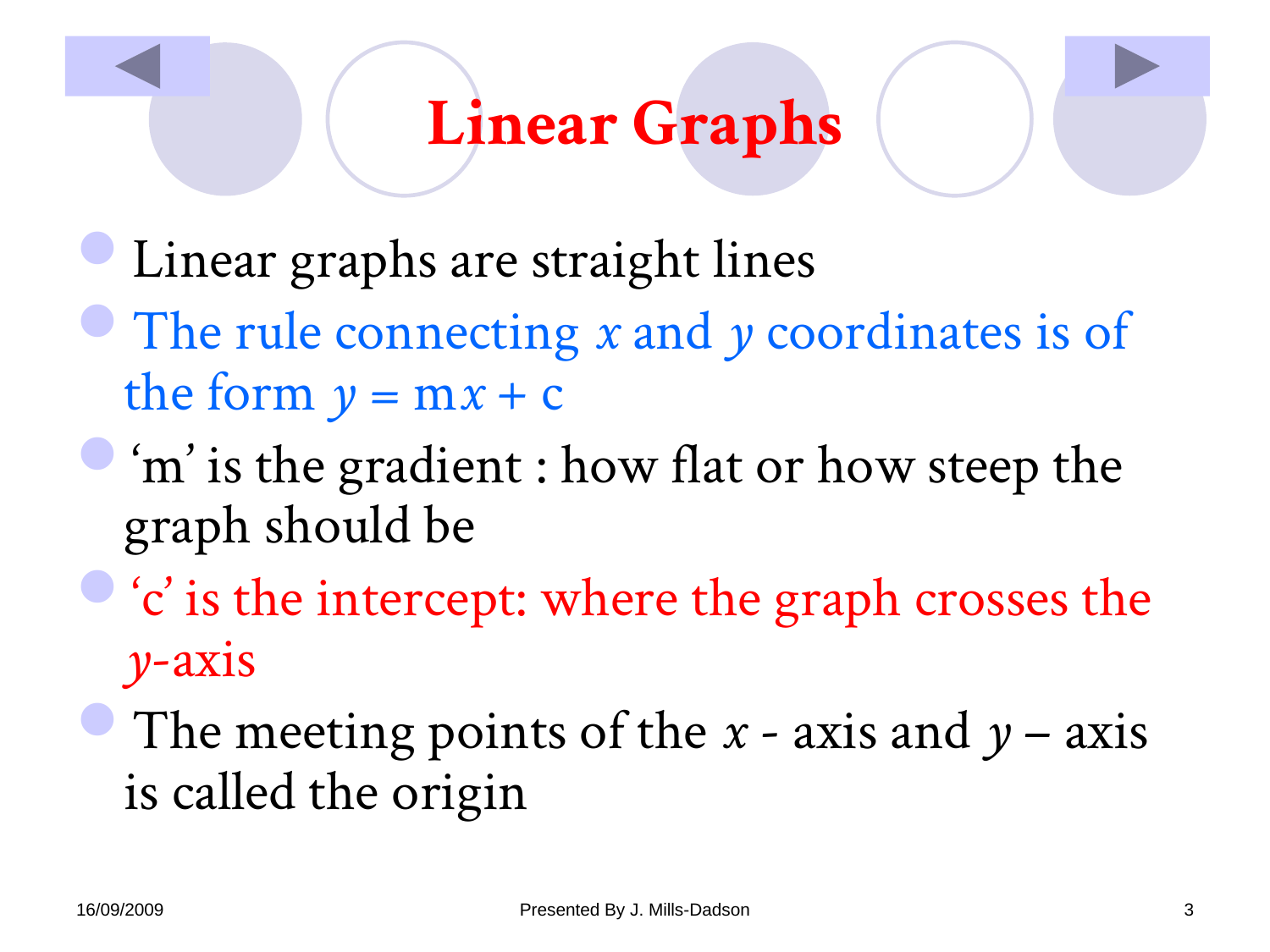

# Linear Graphs
Linear graphs are straight lines
The rule connecting x and y coordinates is of the form y = mx + c
‘m’ is the gradient : how flat or how steep the graph should be
‘c’ is the intercept: where the graph crosses the y-axis
The meeting points of the x - axis and y – axis is called the origin

16/09/2009
Presented By J. Mills-Dadson
3